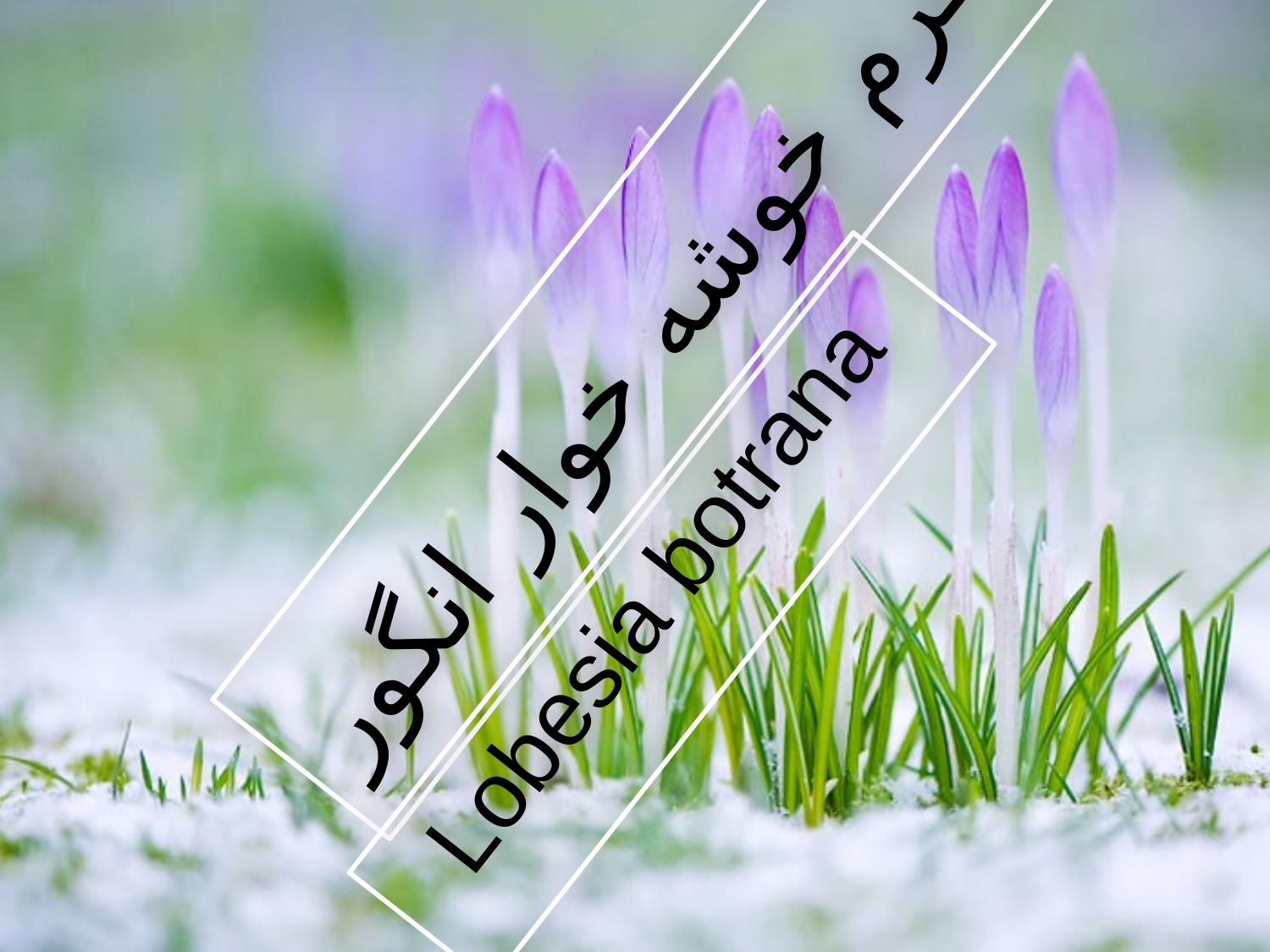

# کرم خوشه خوار انگور
Lobesia botrana